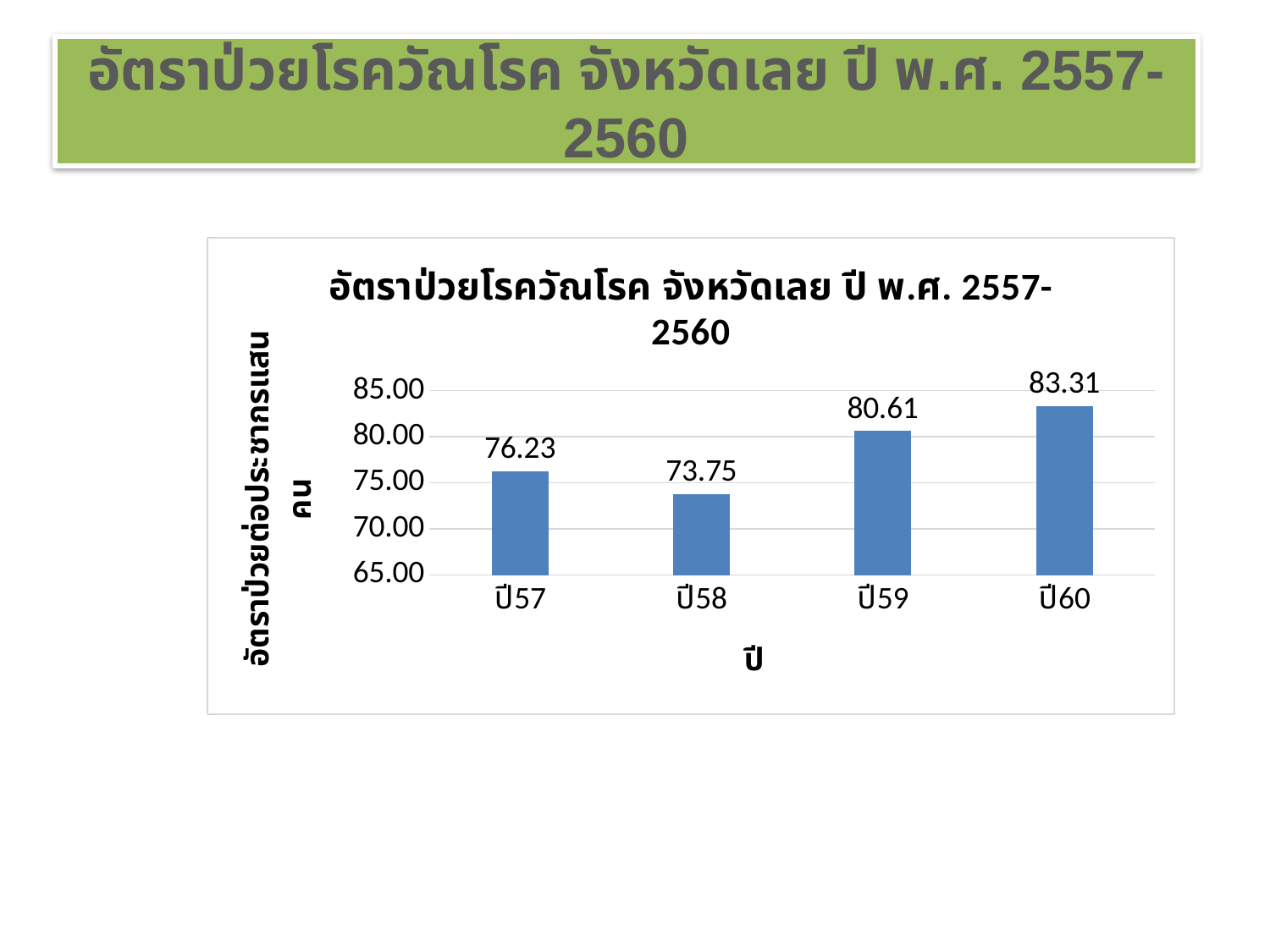

# อัตราป่วยโรควัณโรค จังหวัดเลย ปี พ.ศ. 2557-2560

### Chart: อัตราป่วยโรควัณโรค จังหวัดเลย ปี พ.ศ. 2557-2560

| Category |  |
|---|---|
| ปี57 | 76.23 |
| ปี58 | 73.75 |
| ปี59 | 80.61 |
| ปี60 | 83.31 |